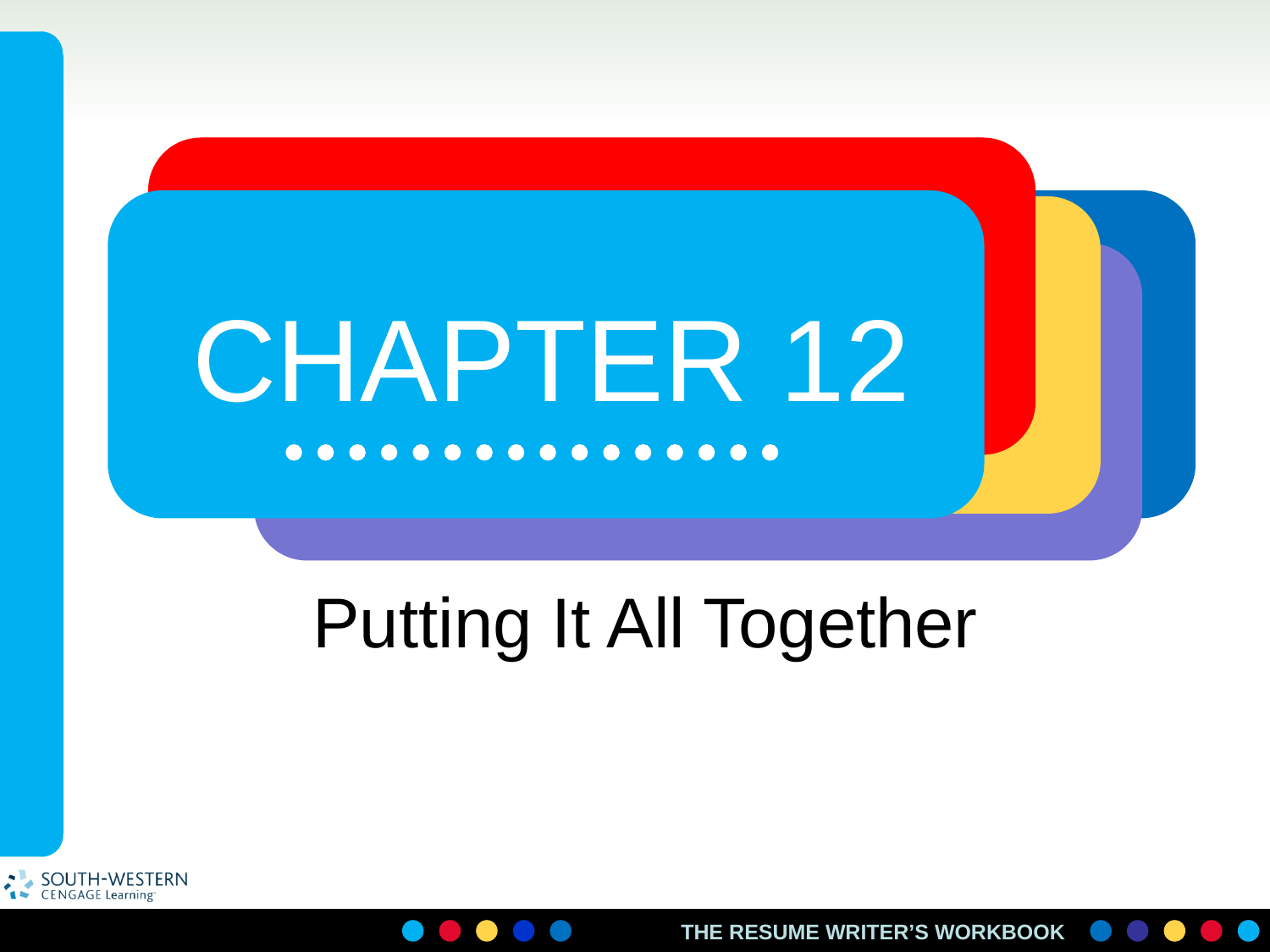

# CHAPTER 12
Putting It All Together